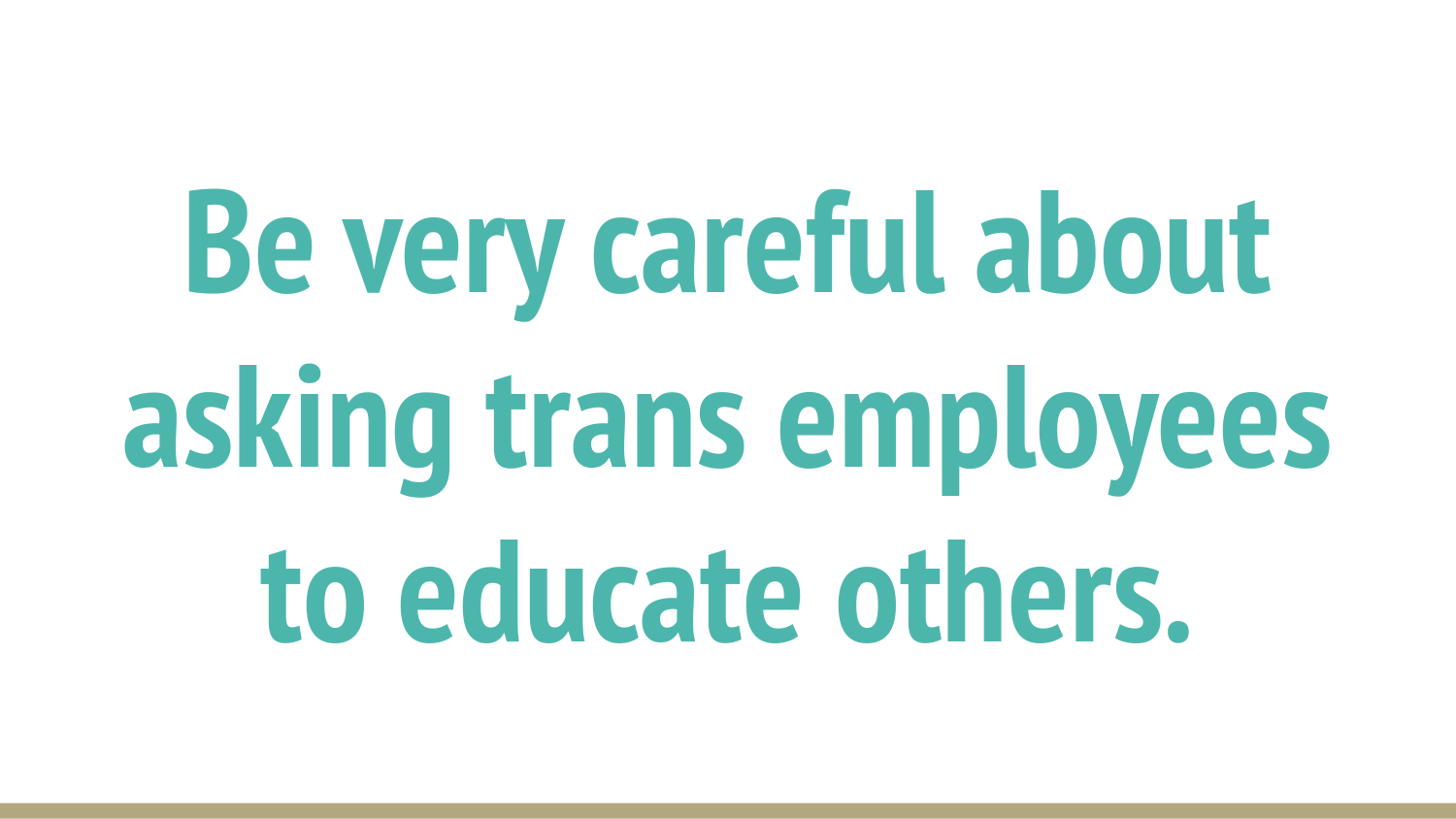

# Be very careful about asking trans employees to educate others.